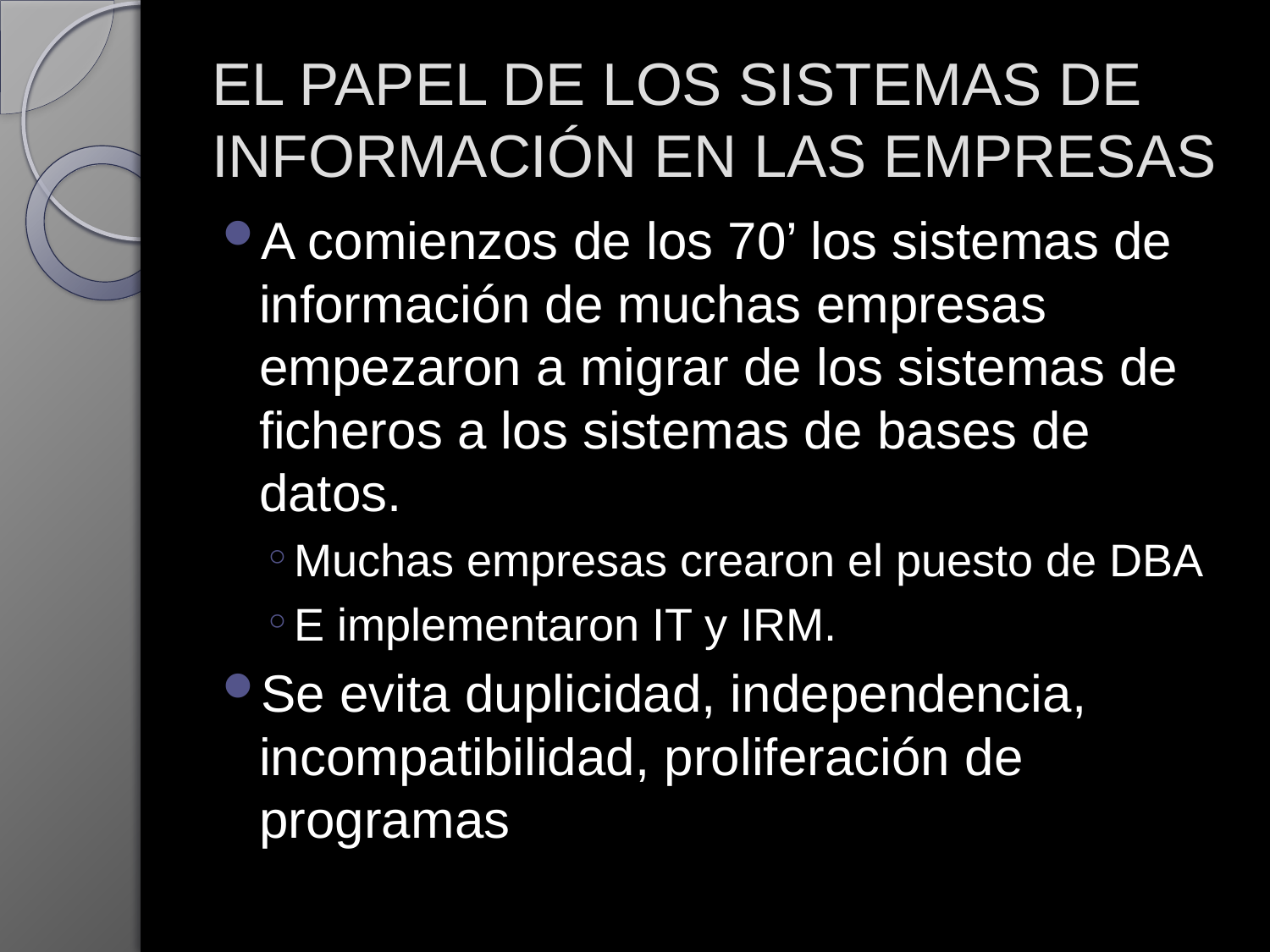

# EL PAPEL DE LOS SISTEMAS DE INFORMACIÓN EN LAS EMPRESAS
A comienzos de los 70’ los sistemas de  información de muchas empresas empezaron a migrar de los sistemas de ficheros a los sistemas de bases de datos.
Muchas empresas crearon el puesto de DBA
E implementaron IT y IRM.
Se evita duplicidad, independencia, incompatibilidad, proliferación de programas